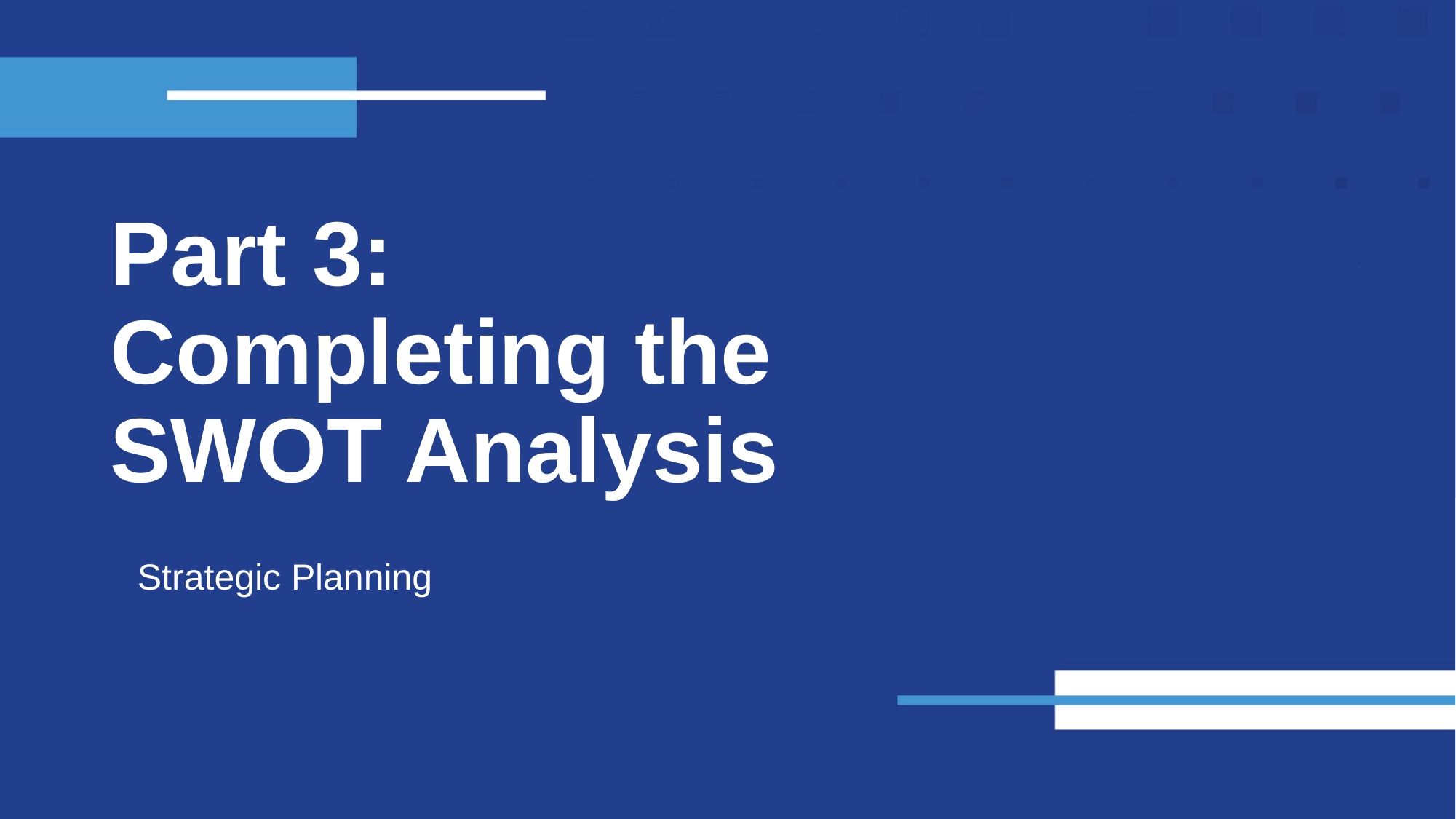

# Part 3: Completing the SWOT Analysis
Strategic Planning